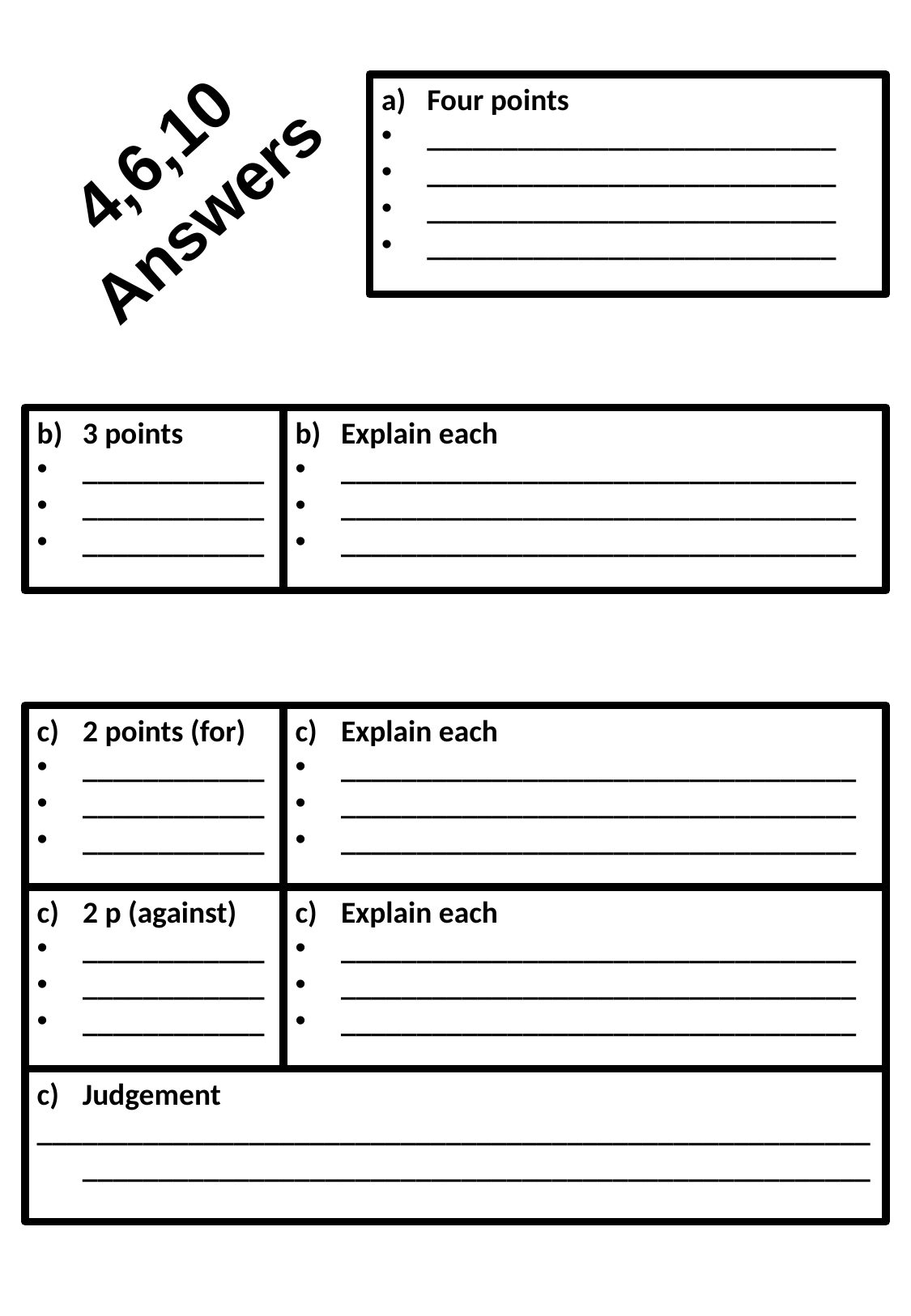

Four points
___________________________
___________________________
___________________________
___________________________
4,6,10
Answers
3 points
____________
____________
____________
Explain each
__________________________________
__________________________________
__________________________________
2 points (for)
____________
____________
____________
Explain each
__________________________________
__________________________________
__________________________________
2 p (against)
____________
____________
____________
Explain each
__________________________________
__________________________________
__________________________________
Judgement
___________________________________________________________________________________________________________